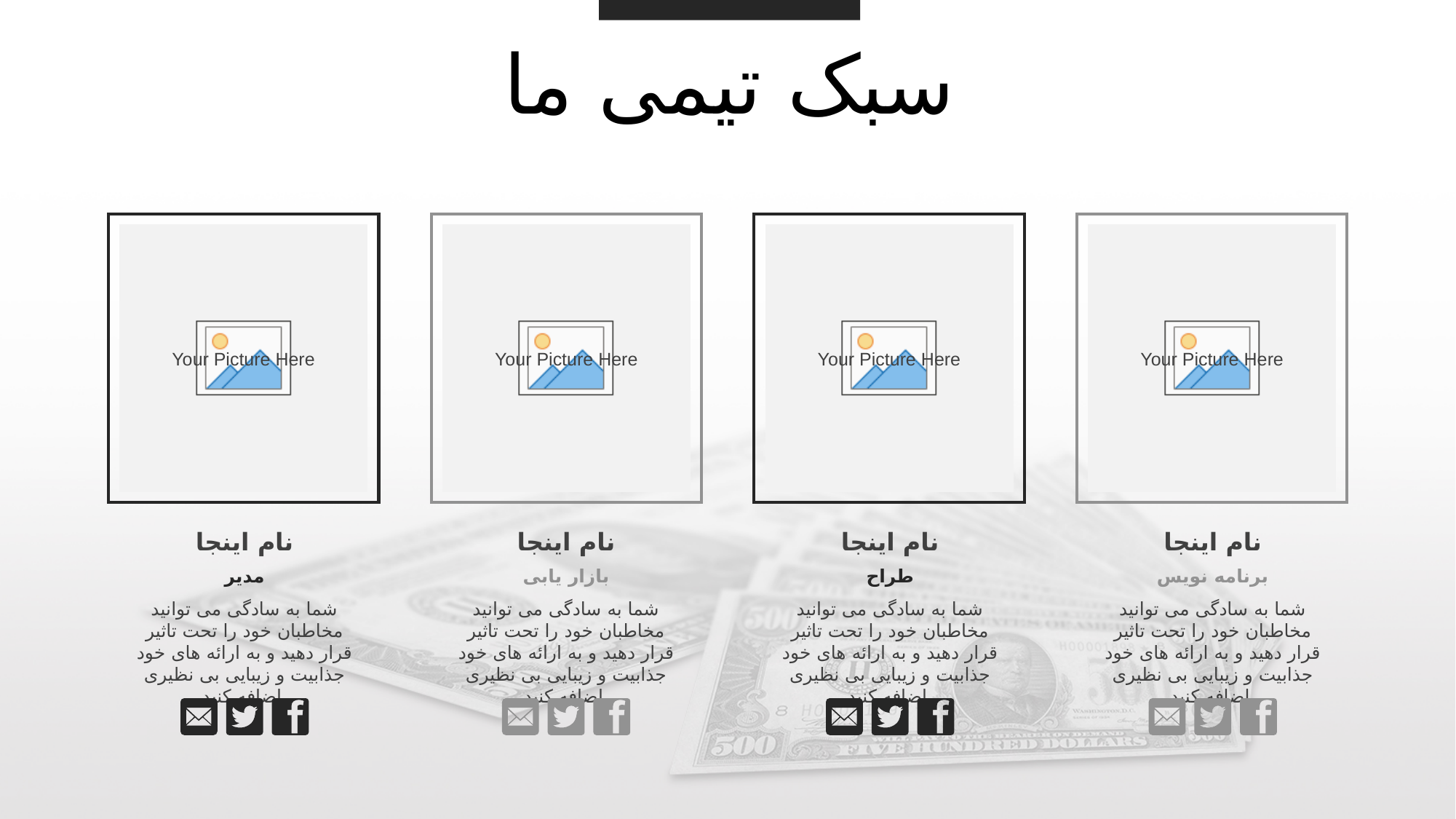

سبک تیمی ما

نام اینجا
مدیر
شما به سادگی می توانید مخاطبان خود را تحت تاثیر قرار دهید و به ارائه های خود جذابیت و زیبایی بی نظیری اضافه کنید.
نام اینجا
بازار یابی
شما به سادگی می توانید مخاطبان خود را تحت تاثیر قرار دهید و به ارائه های خود جذابیت و زیبایی بی نظیری اضافه کنید.
نام اینجا
طراح
شما به سادگی می توانید مخاطبان خود را تحت تاثیر قرار دهید و به ارائه های خود جذابیت و زیبایی بی نظیری اضافه کنید.
نام اینجا
برنامه نویس
شما به سادگی می توانید مخاطبان خود را تحت تاثیر قرار دهید و به ارائه های خود جذابیت و زیبایی بی نظیری اضافه کنید.